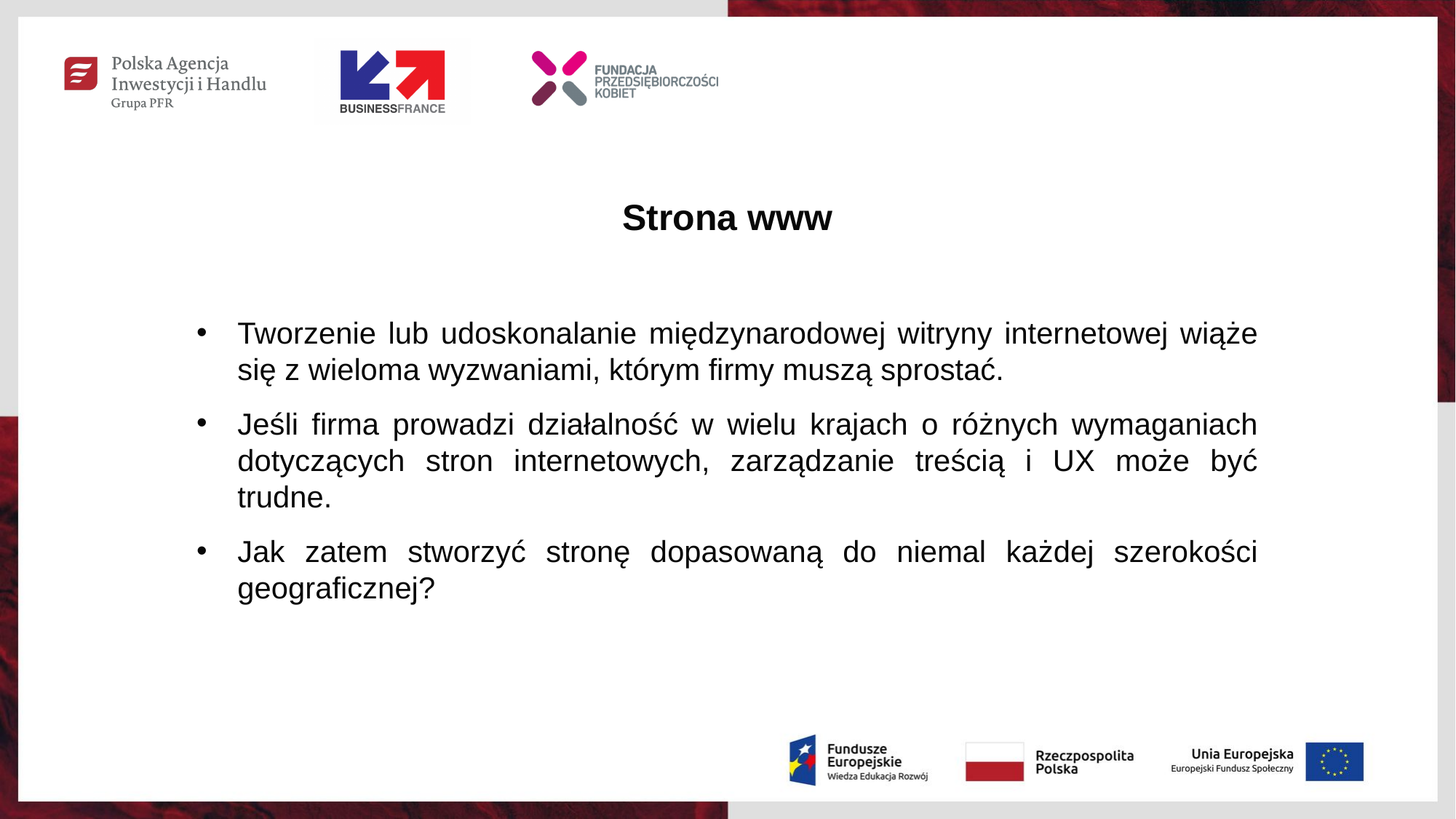

Strona www
Tworzenie lub udoskonalanie międzynarodowej witryny internetowej wiąże się z wieloma wyzwaniami, którym firmy muszą sprostać.
Jeśli firma prowadzi działalność w wielu krajach o różnych wymaganiach dotyczących stron internetowych, zarządzanie treścią i UX może być trudne.
Jak zatem stworzyć stronę dopasowaną do niemal każdej szerokości geograficznej?